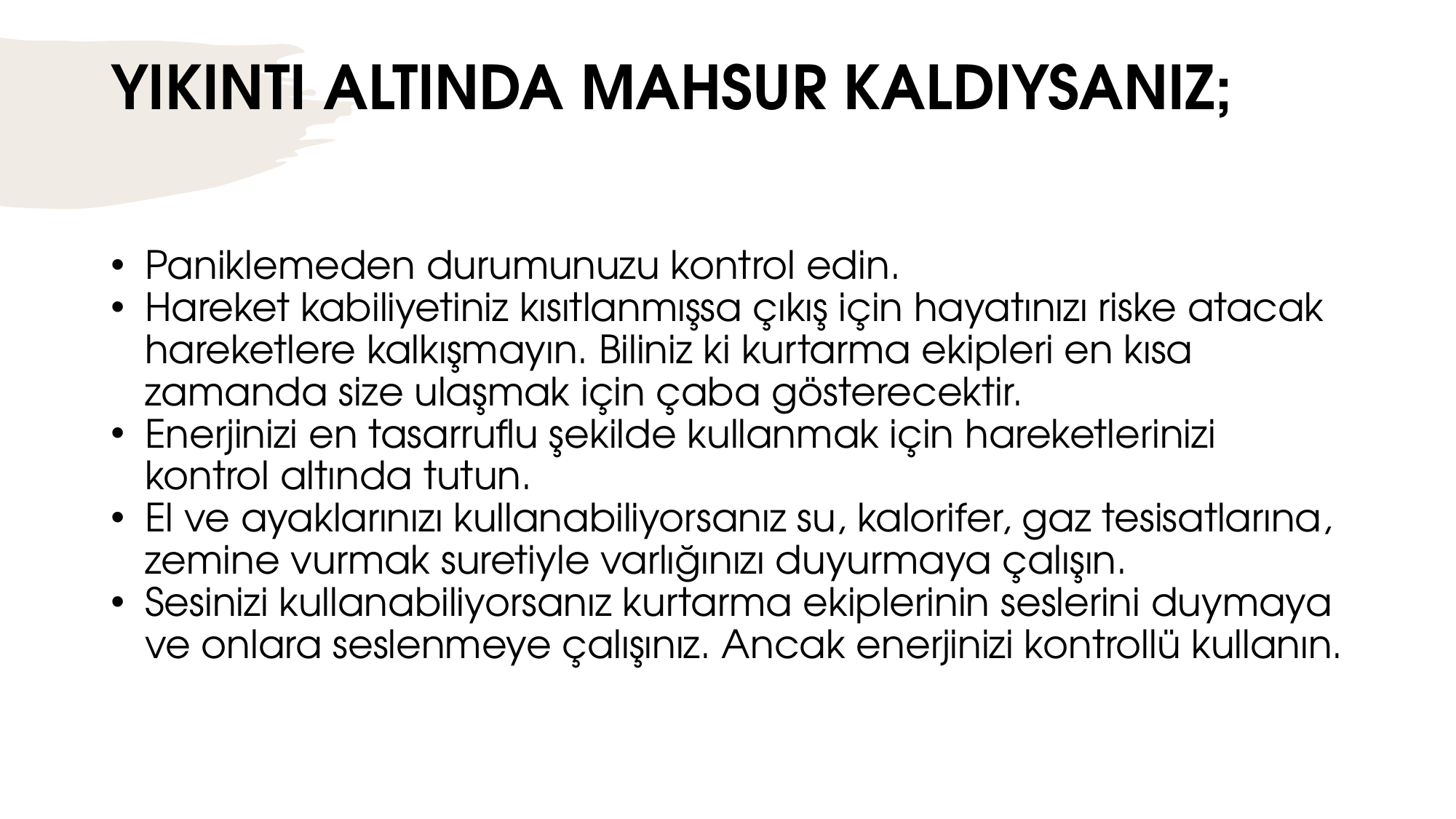

# YIKINTI ALTINDA MAHSUR KALDIYSANIZ;

Paniklemeden durumunuzu kontrol edin.
Hareket kabiliyetiniz kısıtlanmışsa çıkış için hayatınızı riske atacak hareketlere kalkışmayın. Biliniz ki kurtarma ekipleri en kısa zamanda size ulaşmak için çaba gösterecektir.
Enerjinizi en tasarruflu şekilde kullanmak için hareketlerinizi kontrol altında tutun.
El ve ayaklarınızı kullanabiliyorsanız su, kalorifer, gaz tesisatlarına, zemine vurmak suretiyle varlığınızı duyurmaya çalışın.
Sesinizi kullanabiliyorsanız kurtarma ekiplerinin seslerini duymaya ve onlara seslenmeye çalışınız. Ancak enerjinizi kontrollü kullanın.